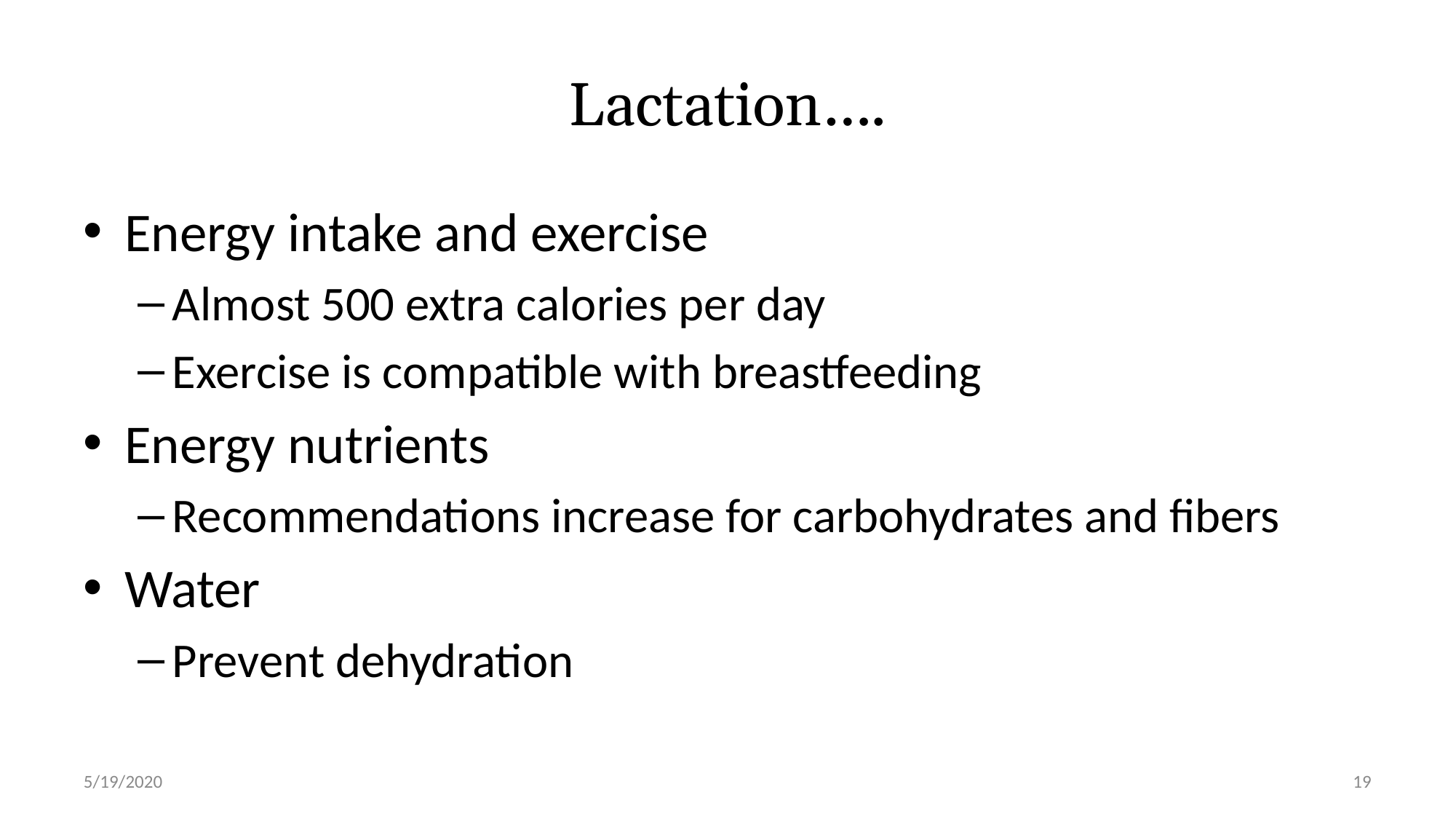

# Lactation….
Energy intake and exercise
Almost 500 extra calories per day
Exercise is compatible with breastfeeding
Energy nutrients
Recommendations increase for carbohydrates and fibers
Water
Prevent dehydration
5/19/2020
19